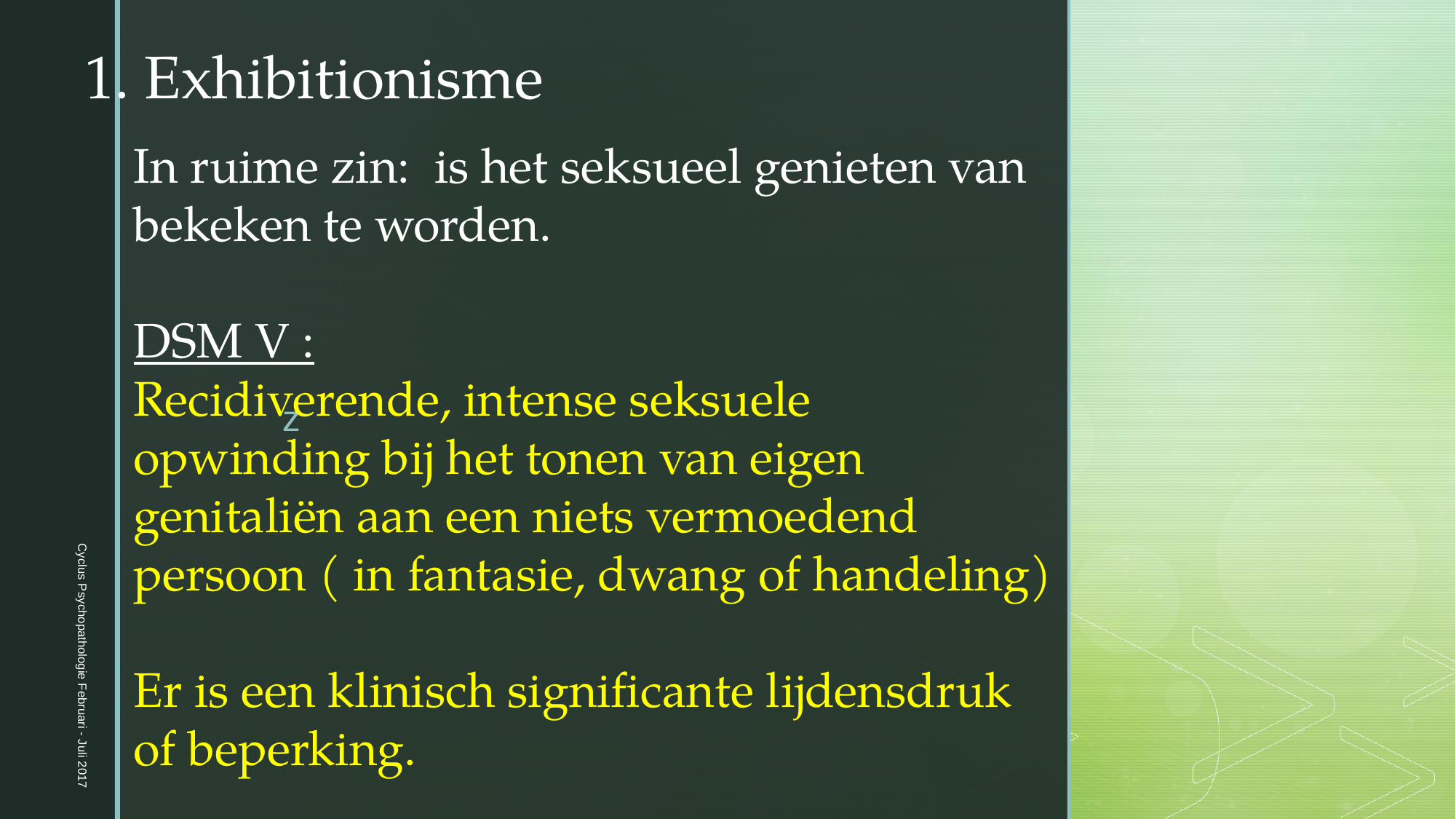

1. Exhibitionisme
In ruime zin:  is het seksueel genieten van bekeken te worden.

DSM V :
Recidiverende, intense seksuele opwinding bij het tonen van eigen genitaliën aan een niets vermoedend persoon ( in fantasie, dwang of handeling)

Er is een klinisch significante lijdensdruk of beperking.
Cyclus Psychopathologie Februari - Juli 2017